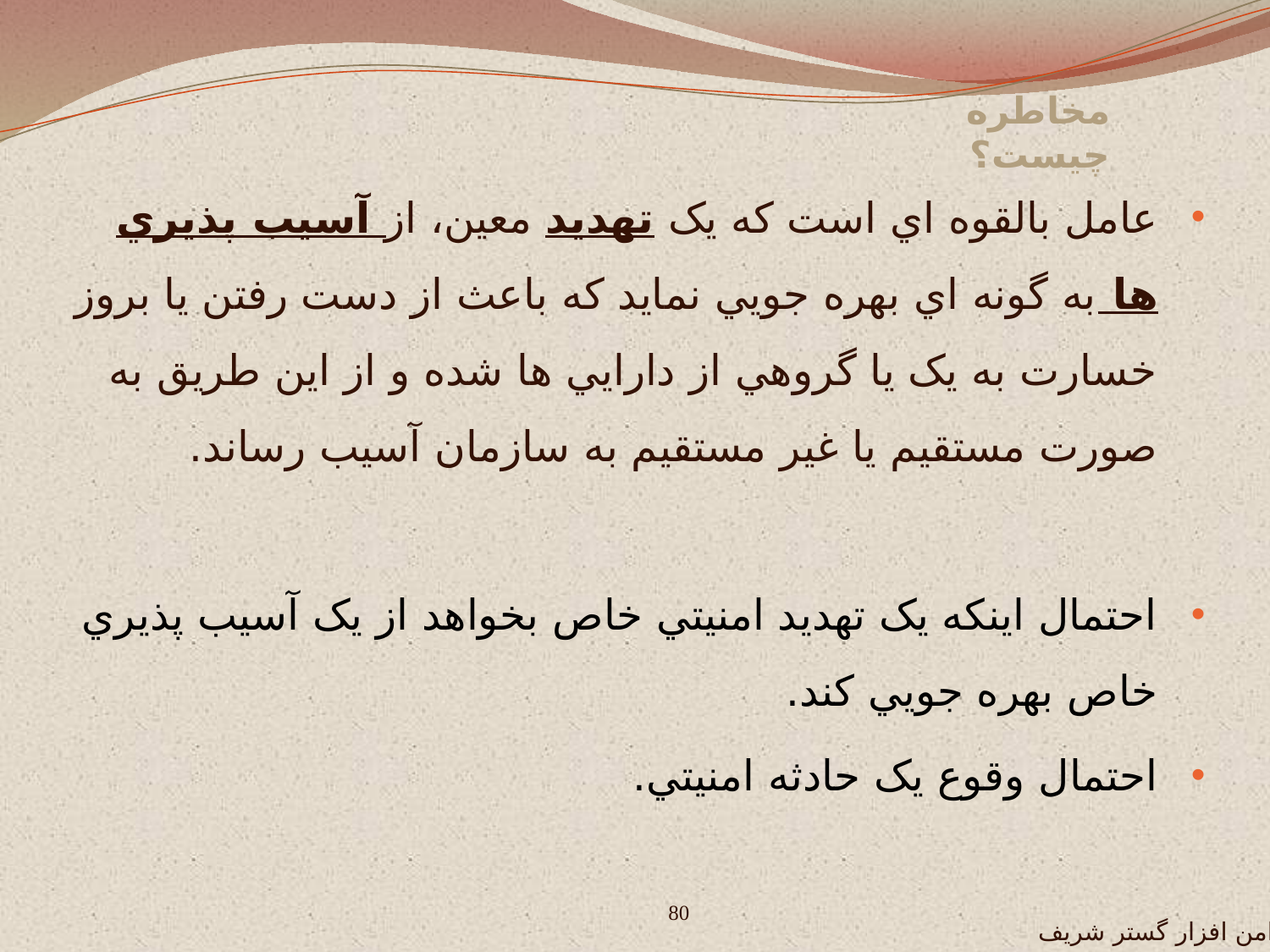

# مخاطره چيست؟
عامل بالقوه اي است که يک تهديد معين، از آسيب پذيري ها به گونه اي بهره جويي نمايد که باعث از دست رفتن يا بروز خسارت به يک يا گروهي از دارايي ها شده و از اين طريق به صورت مستقيم يا غير مستقيم به سازمان آسيب رساند.

احتمال اينکه يک تهديد امنيتي خاص بخواهد از يک آسيب پذيري خاص بهره جويي کند.
احتمال وقوع يک حادثه امنيتي.